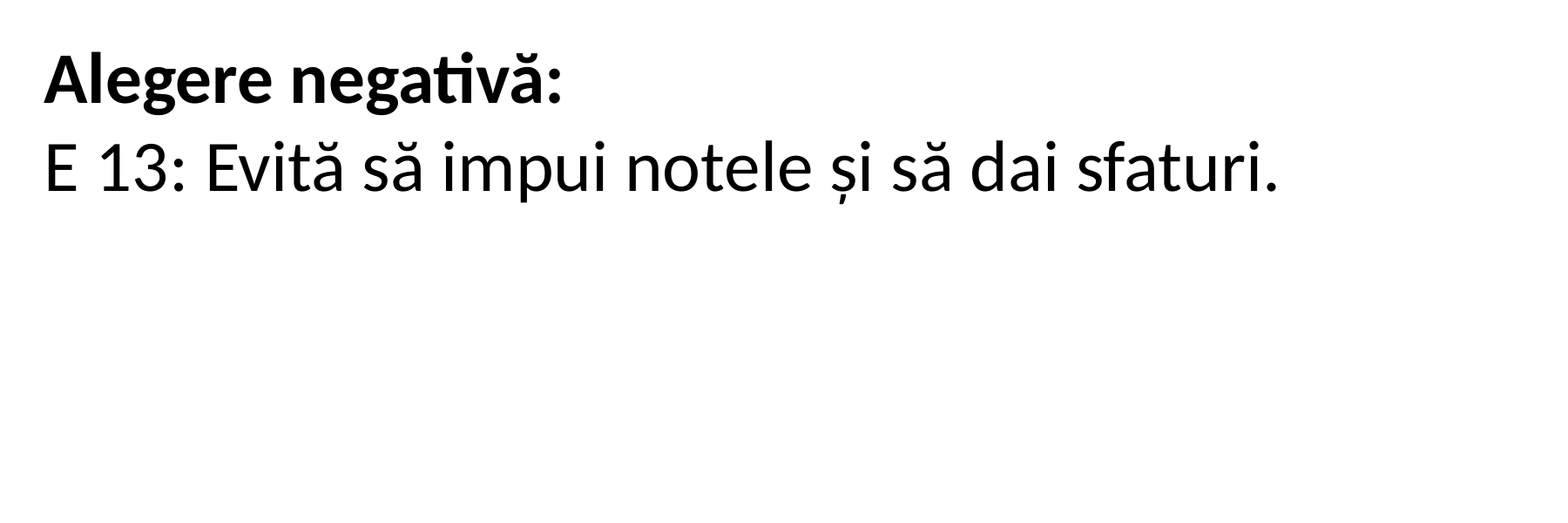

Alegere negativă:
E 13: Evită să impui notele și să dai sfaturi.